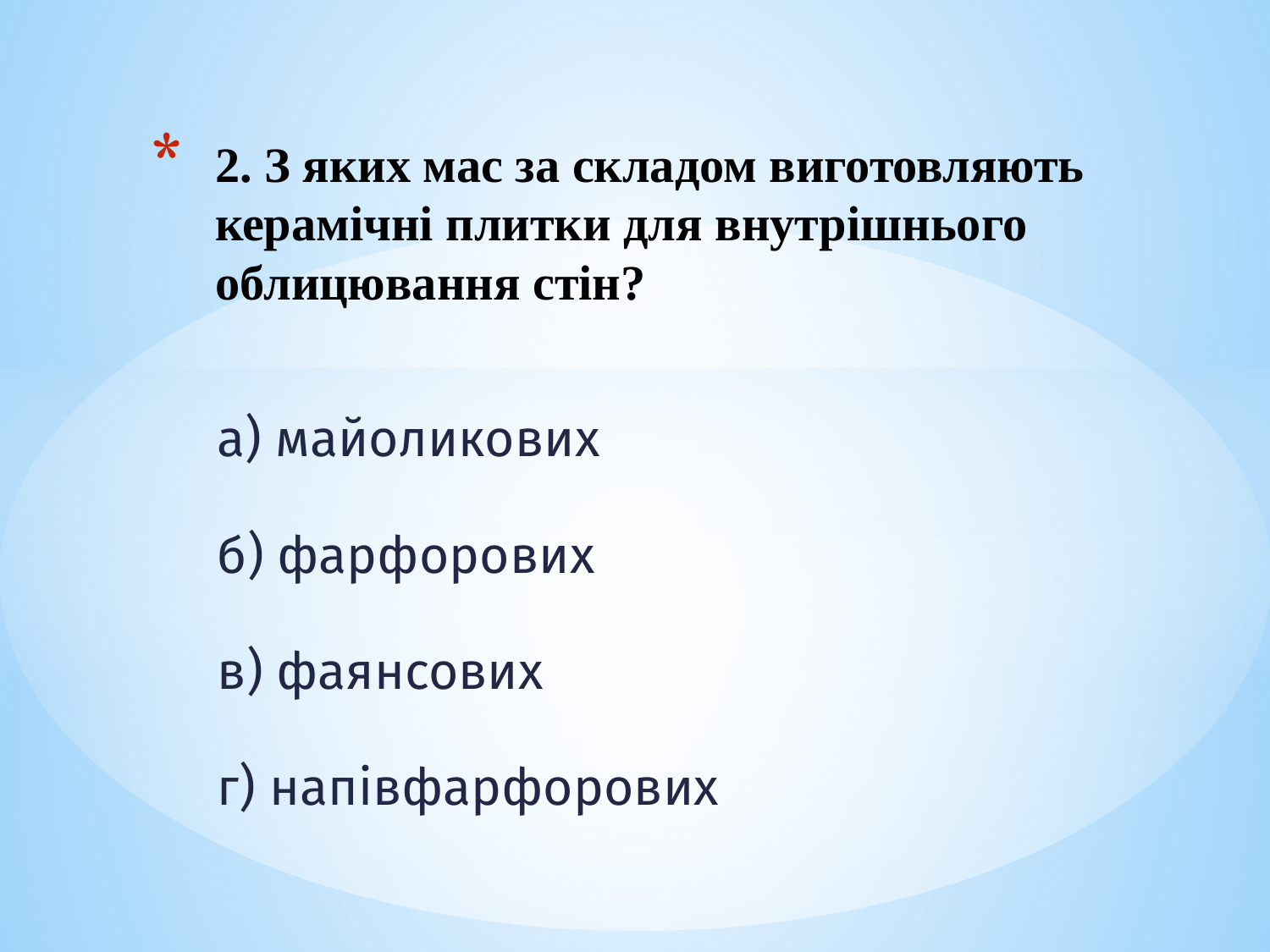

# 2. З яких мас за складом виготовляють керамічні плитки для внутрішнього облицювання стін?
а) майоликових
б) фарфорових
в) фаянсових
г) напівфарфорових